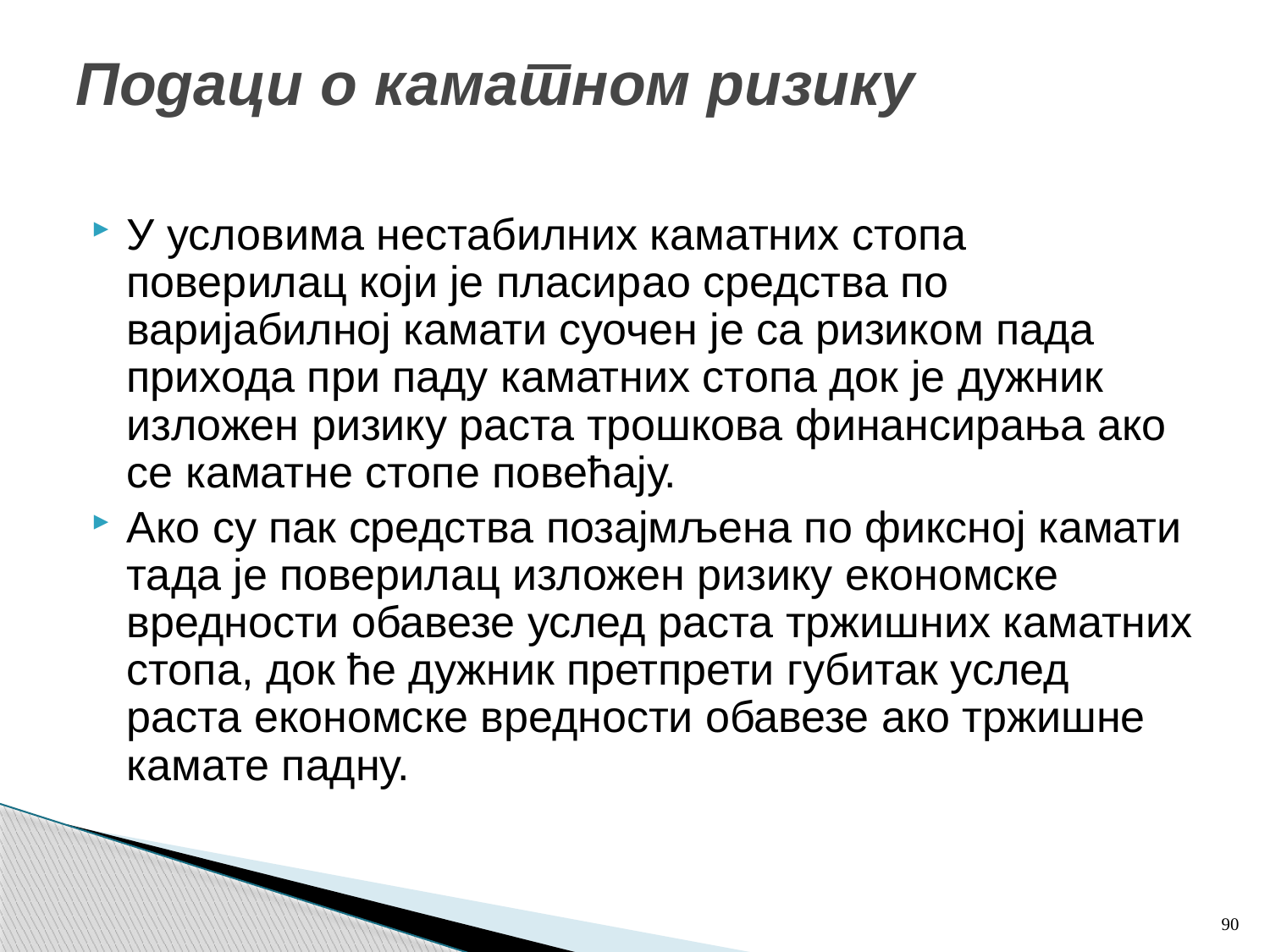

# Подаци о каматном ризику
У условима нестабилних каматних стопа поверилац који је пласирао средства по варијабилној камати суочен је са ризиком пада прихода при паду каматних стопа док је дужник изложен ризику раста трошкова финансирања ако се каматне стопе повећају.
Ако су пак средства позајмљена по фиксној камати тада је поверилац изложен ризику економске вредности обавезе услед раста тржишних каматних стопа, док ће дужник претпрети губитак услед раста економске вредности обавезе ако тржишне камате падну.
90